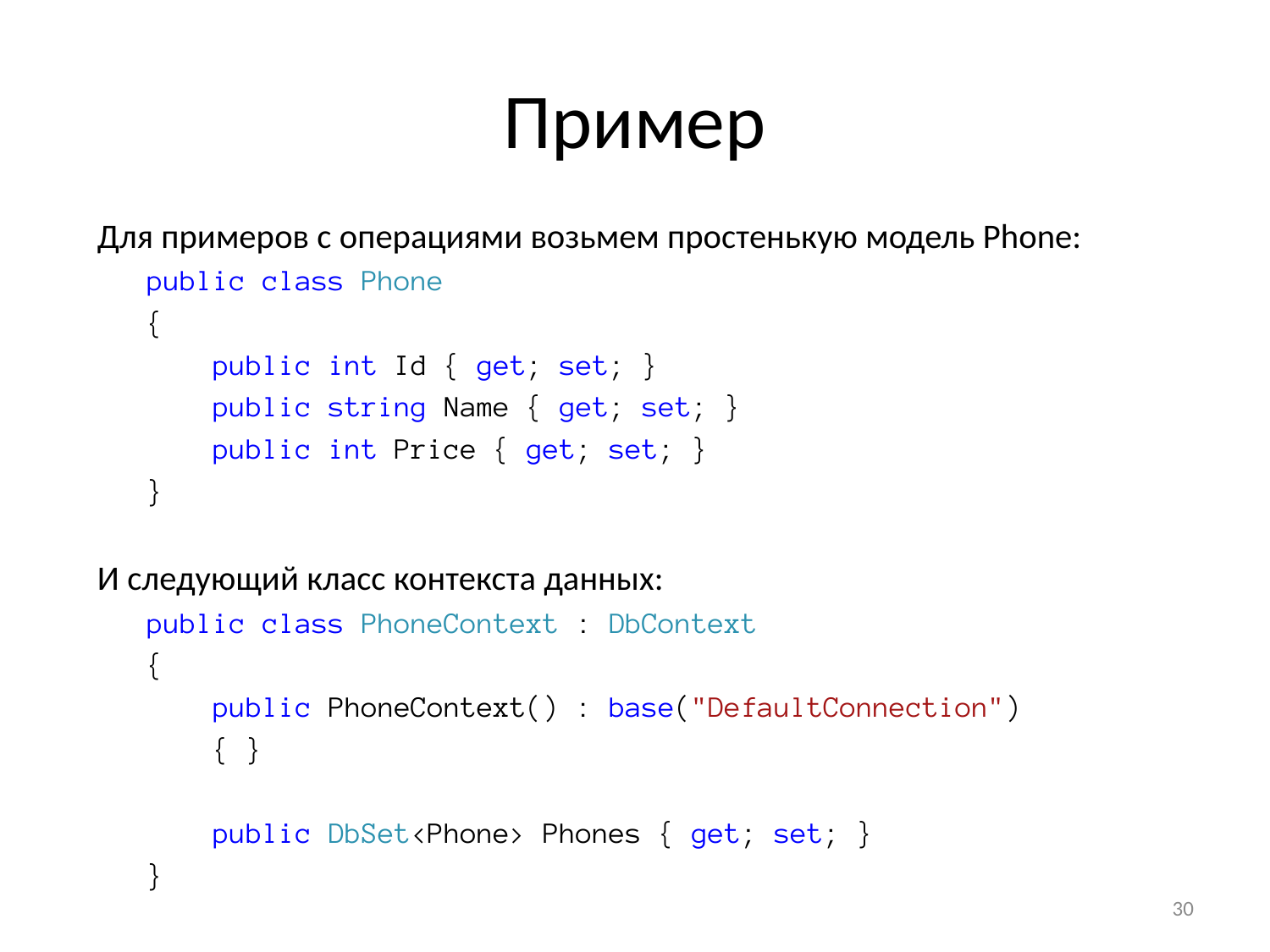

# Пример
Для примеров с операциями возьмем простенькую модель Phone:
public class Phone
{
    public int Id { get; set; }
    public string Name { get; set; }
    public int Price { get; set; }
}

И следующий класс контекста данных:
public class PhoneContext : DbContext
{
    public PhoneContext() : base("DefaultConnection")
    { }

    public DbSet<Phone> Phones { get; set; }
}
30